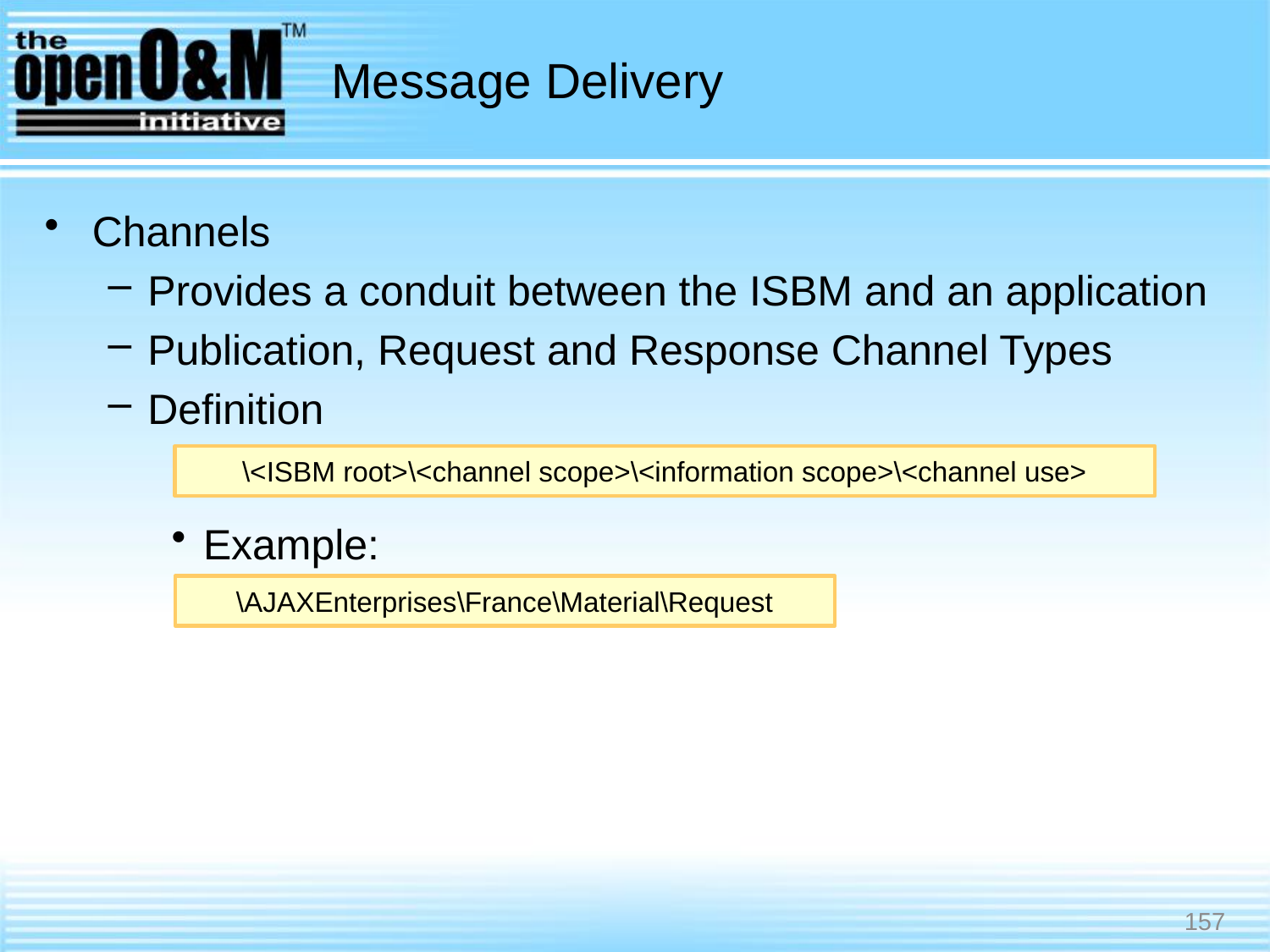

# Message Delivery
Channels
Provides a conduit between the ISBM and an application
Publication, Request and Response Channel Types
Definition

Example:
\<ISBM root>\<channel scope>\<information scope>\<channel use>
\AJAXEnterprises\France\Material\Request
157